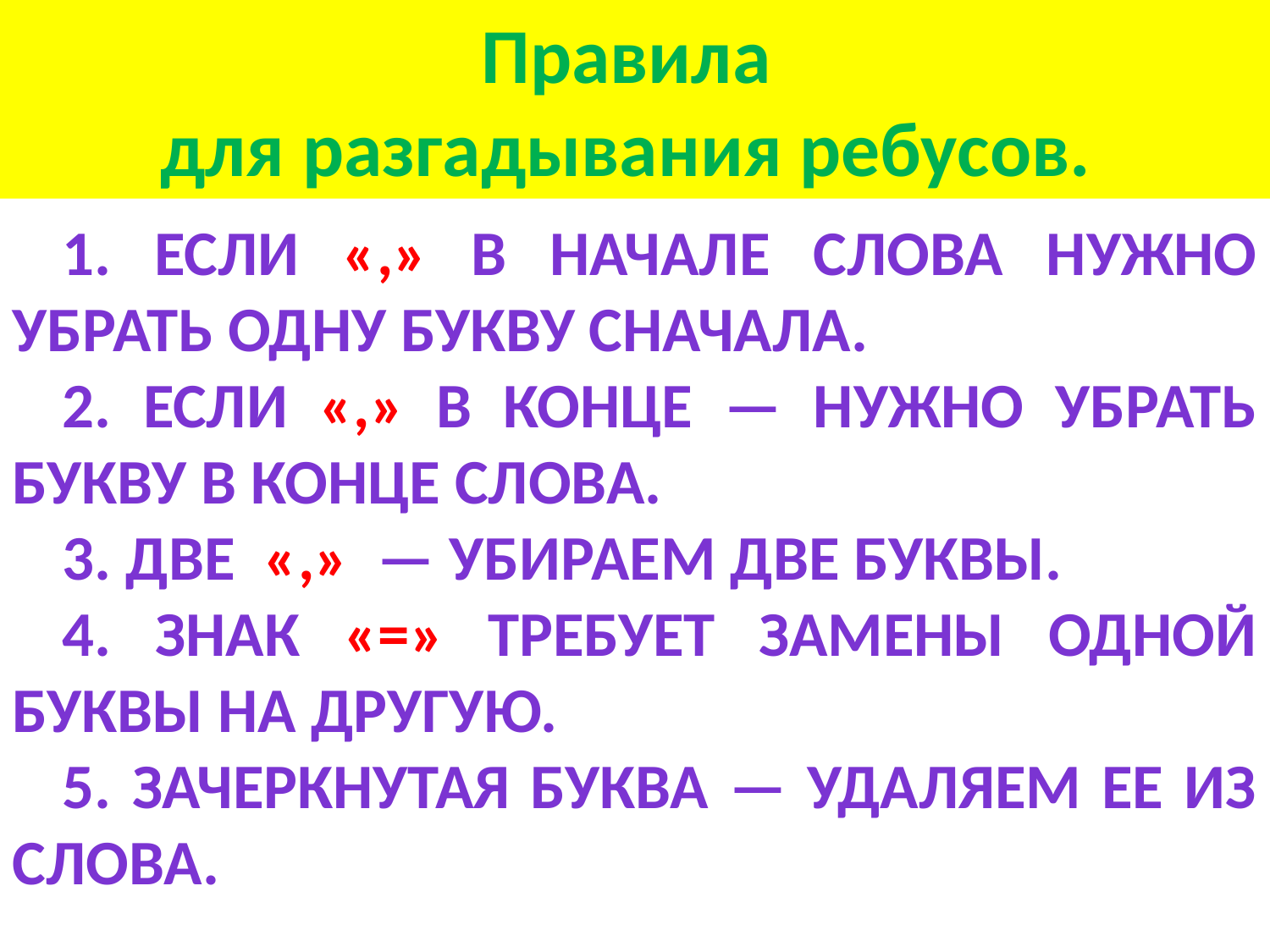

Правила
для разгадывания ребусов.
1. Если «,» в начале слова нужно убрать одну букву сначала.
2. Если «,» в конце — нужно убрать букву в конце слова.
3. Две  «,»  — убираем две буквы.
4. Знак «=» требует замены одной буквы на другую.
5. зачеркнутая буква — удаляем ее из слова.